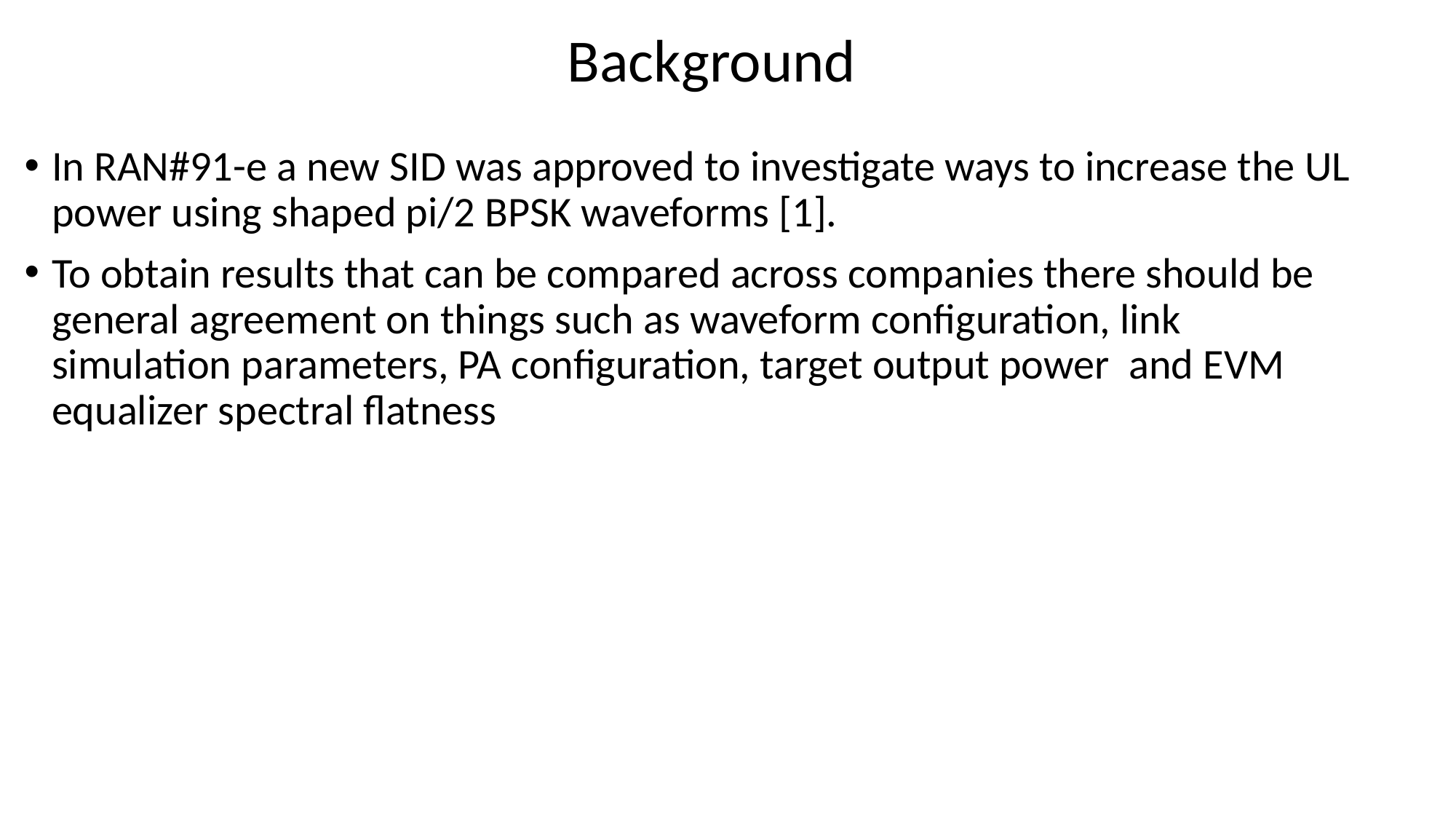

# Background
In RAN#91-e a new SID was approved to investigate ways to increase the UL power using shaped pi/2 BPSK waveforms [1].
To obtain results that can be compared across companies there should be general agreement on things such as waveform configuration, link simulation parameters, PA configuration, target output power  and EVM equalizer spectral flatness